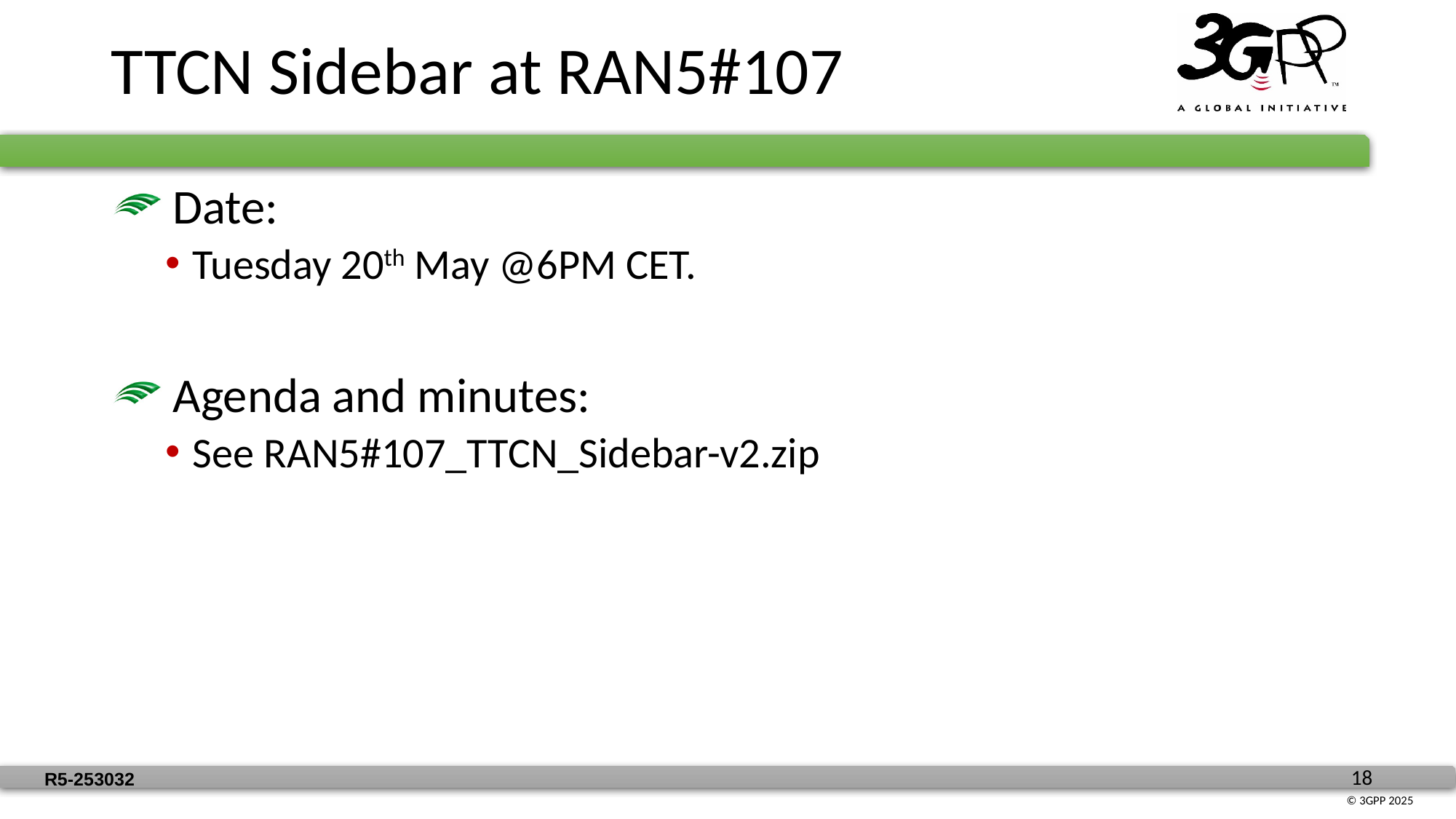

# TTCN Sidebar at RAN5#107
 Date:
Tuesday 20th May @6PM CET.

 Agenda and minutes:
See RAN5#107_TTCN_Sidebar-v2.zip